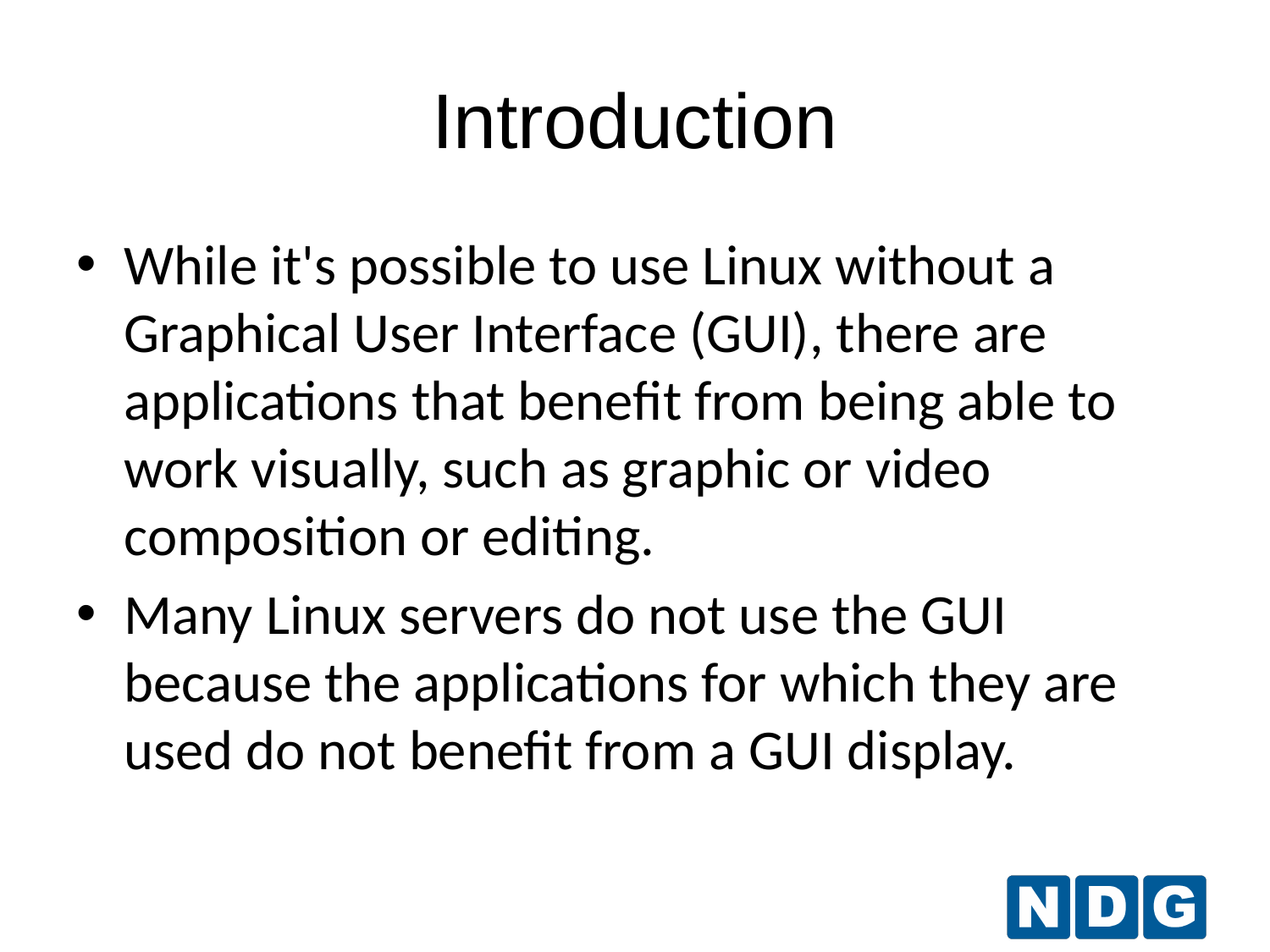

Introduction
While it's possible to use Linux without a Graphical User Interface (GUI), there are applications that benefit from being able to work visually, such as graphic or video composition or editing.
Many Linux servers do not use the GUI because the applications for which they are used do not benefit from a GUI display.